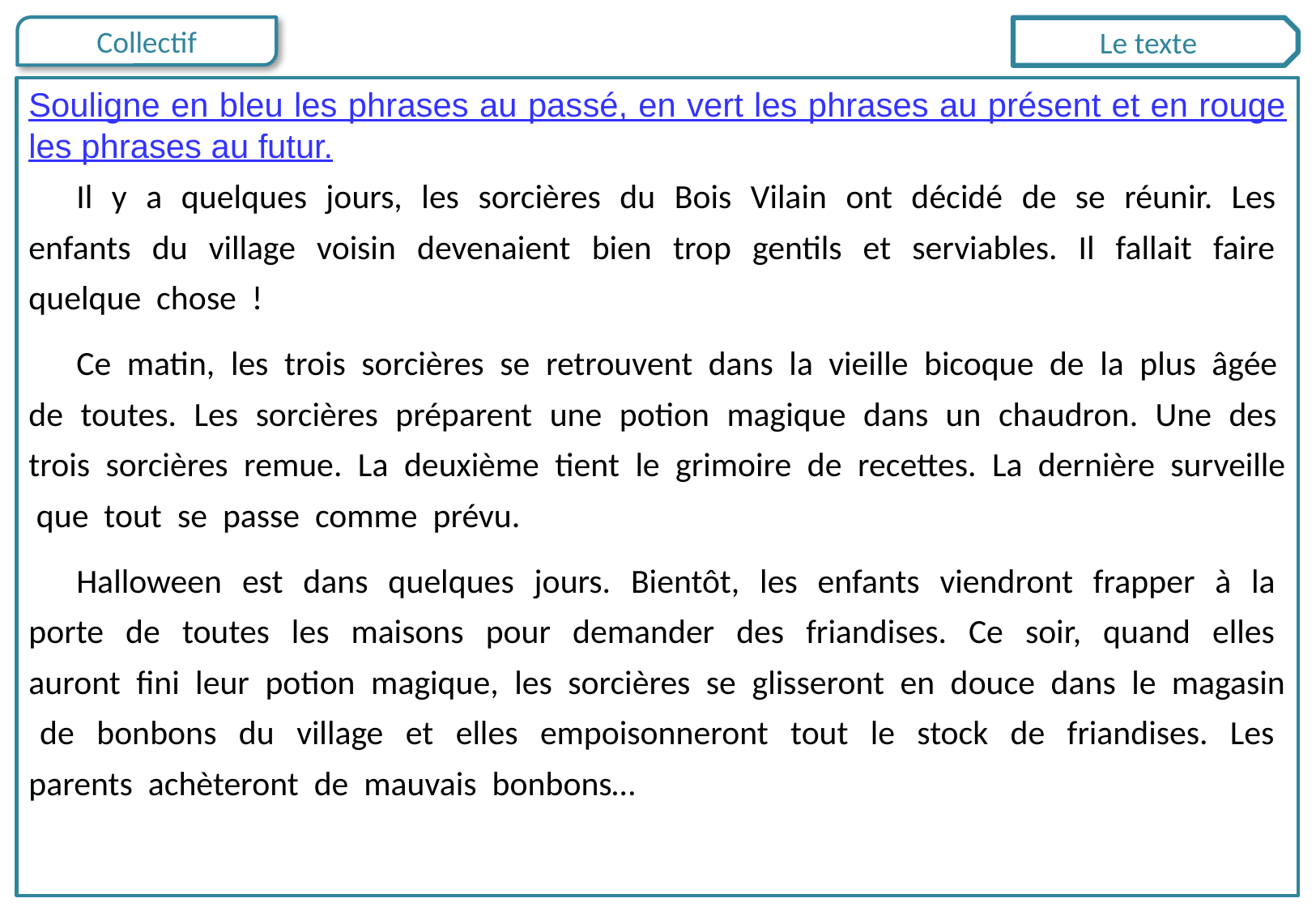

Le texte
Souligne en bleu les phrases au passé, en vert les phrases au présent et en rouge les phrases au futur.
Il  y  a  quelques  jours,  les  sorcières  du  Bois  Vilain  ont  décidé  de  se  réunir.  Les  enfants  du  village  voisin  devenaient  bien  trop  gentils  et  serviables.  Il  fallait  faire  quelque  chose  !
Ce  matin,  les  trois  sorcières  se  retrouvent  dans  la  vieille  bicoque  de  la  plus  âgée  de  toutes.  Les  sorcières  préparent  une  potion  magique  dans  un  chaudron.  Une  des  trois  sorcières  remue.  La  deuxième  tient  le  grimoire  de  recettes.  La  dernière  surveille  que  tout  se  passe  comme  prévu.
Halloween  est  dans  quelques  jours.  Bientôt,  les  enfants  viendront  frapper  à  la  porte  de  toutes  les  maisons  pour  demander  des  friandises.  Ce  soir,  quand  elles  auront  fini  leur  potion  magique,  les  sorcières  se  glisseront  en  douce  dans  le  magasin  de  bonbons  du  village  et  elles  empoisonneront  tout  le  stock  de  friandises.  Les  parents  achèteront  de  mauvais  bonbons…